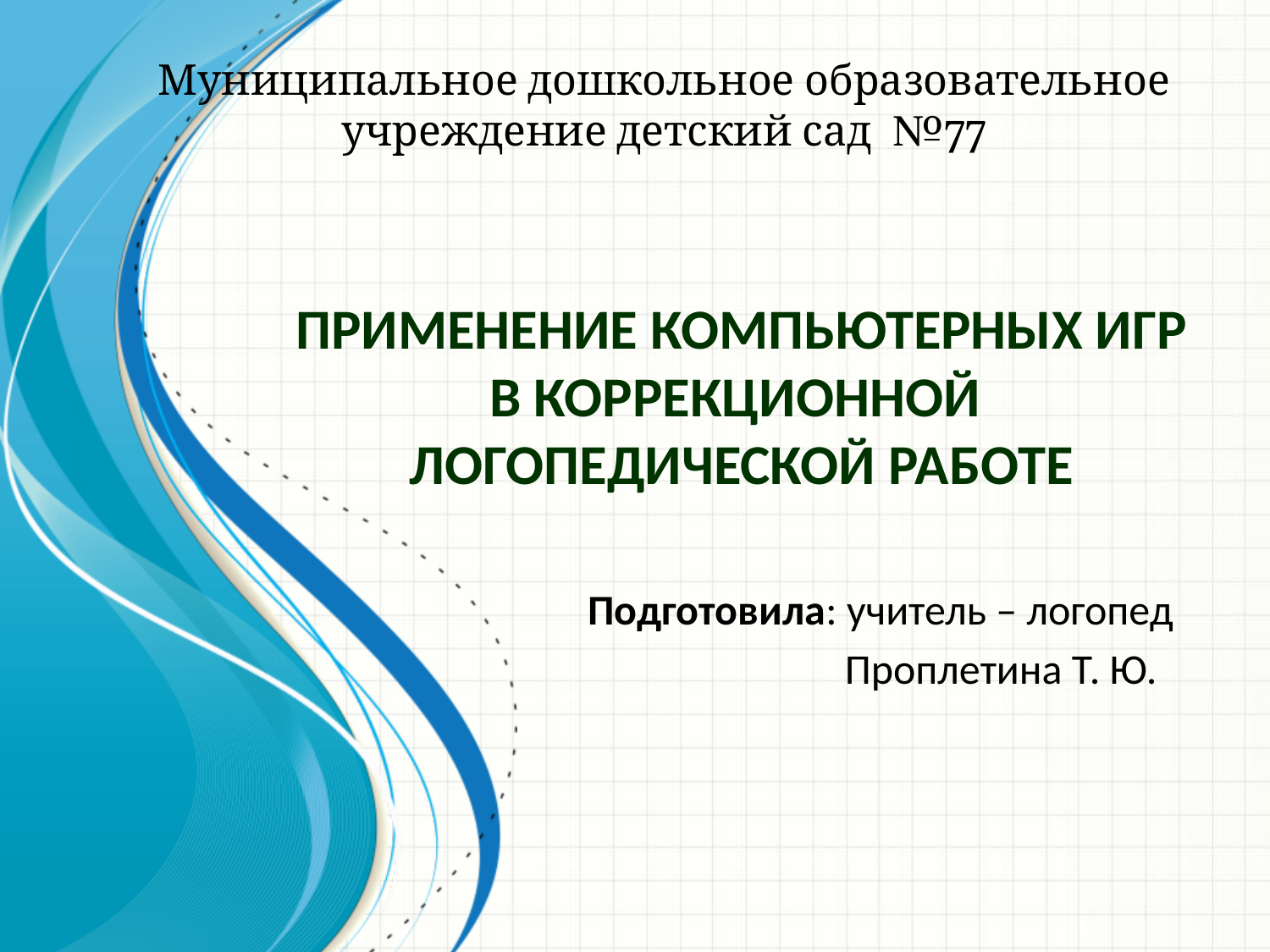

Муниципальное дошкольное образовательное учреждение детский сад  №77

# Применение компьютерных игр в коррекционной  логопедической работе
Подготовила: учитель – логопед
                           Проплетина Т. Ю.